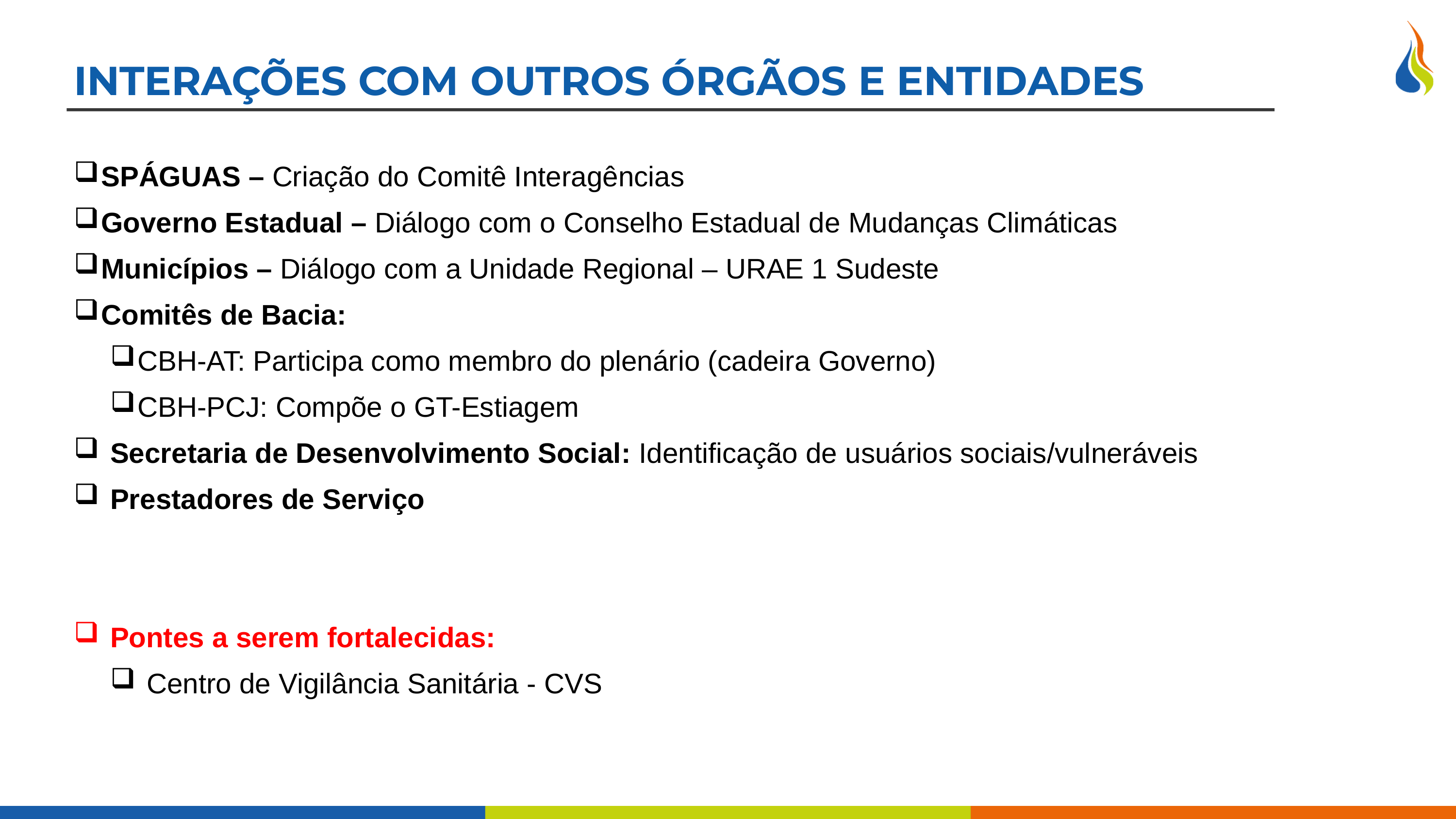

INTERAÇÕES COM OUTROS ÓRGÃOS E ENTIDADES

SPÁGUAS – Criação do Comitê Interagências
Governo Estadual – Diálogo com o Conselho Estadual de Mudanças Climáticas
Municípios – Diálogo com a Unidade Regional – URAE 1 Sudeste
Comitês de Bacia:
CBH-AT: Participa como membro do plenário (cadeira Governo)
CBH-PCJ: Compõe o GT-Estiagem
Secretaria de Desenvolvimento Social: Identificação de usuários sociais/vulneráveis
Prestadores de Serviço

Pontes a serem fortalecidas:
Centro de Vigilância Sanitária - CVS